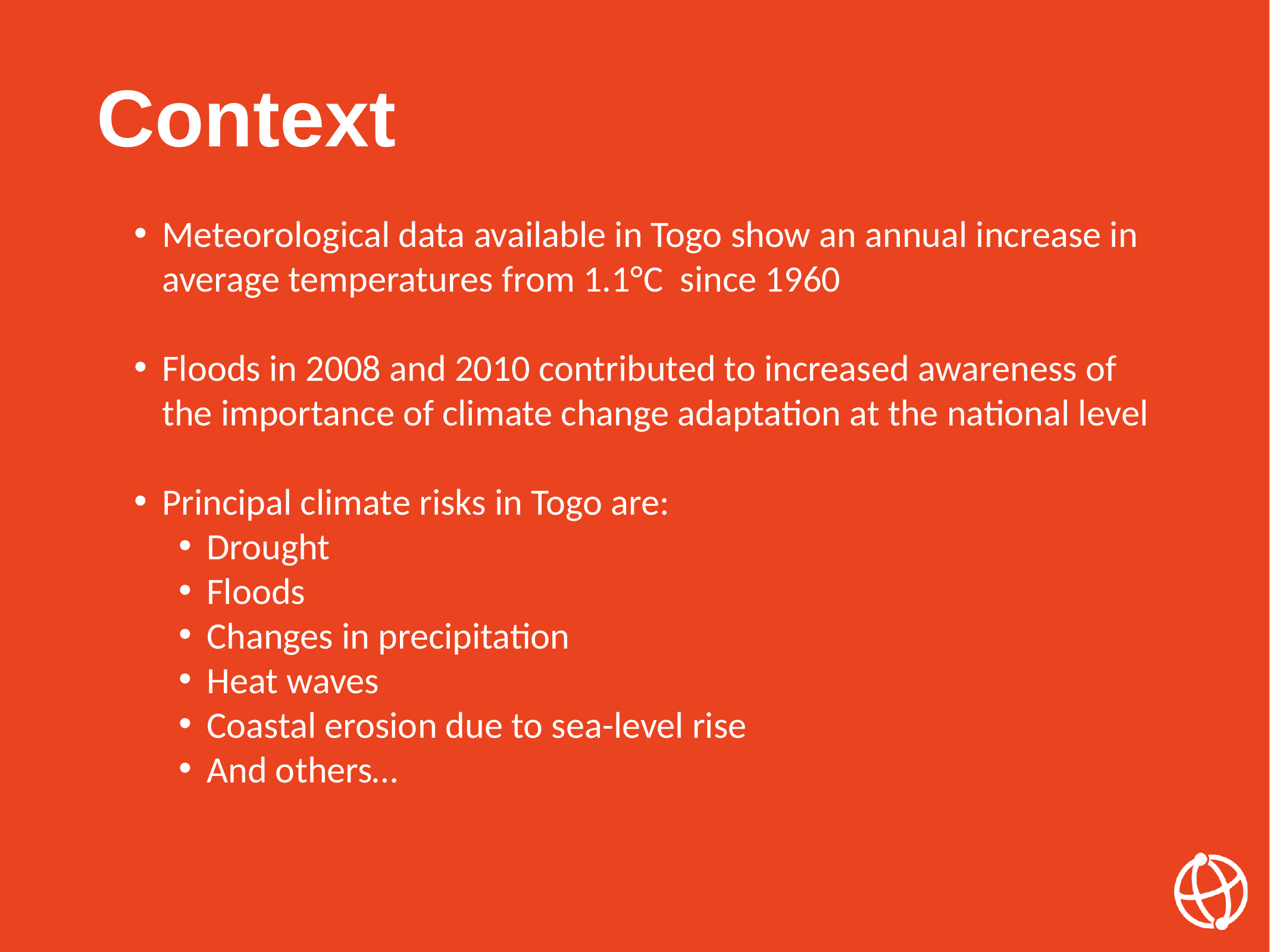

Context

Meteorological data available in Togo show an annual increase in average temperatures from 1.1°C  since 1960

Floods in 2008 and 2010 contributed to increased awareness of the importance of climate change adaptation at the national level

Principal climate risks in Togo are:
Drought
Floods
Changes in precipitation
Heat waves
Coastal erosion due to sea-level rise
And others…